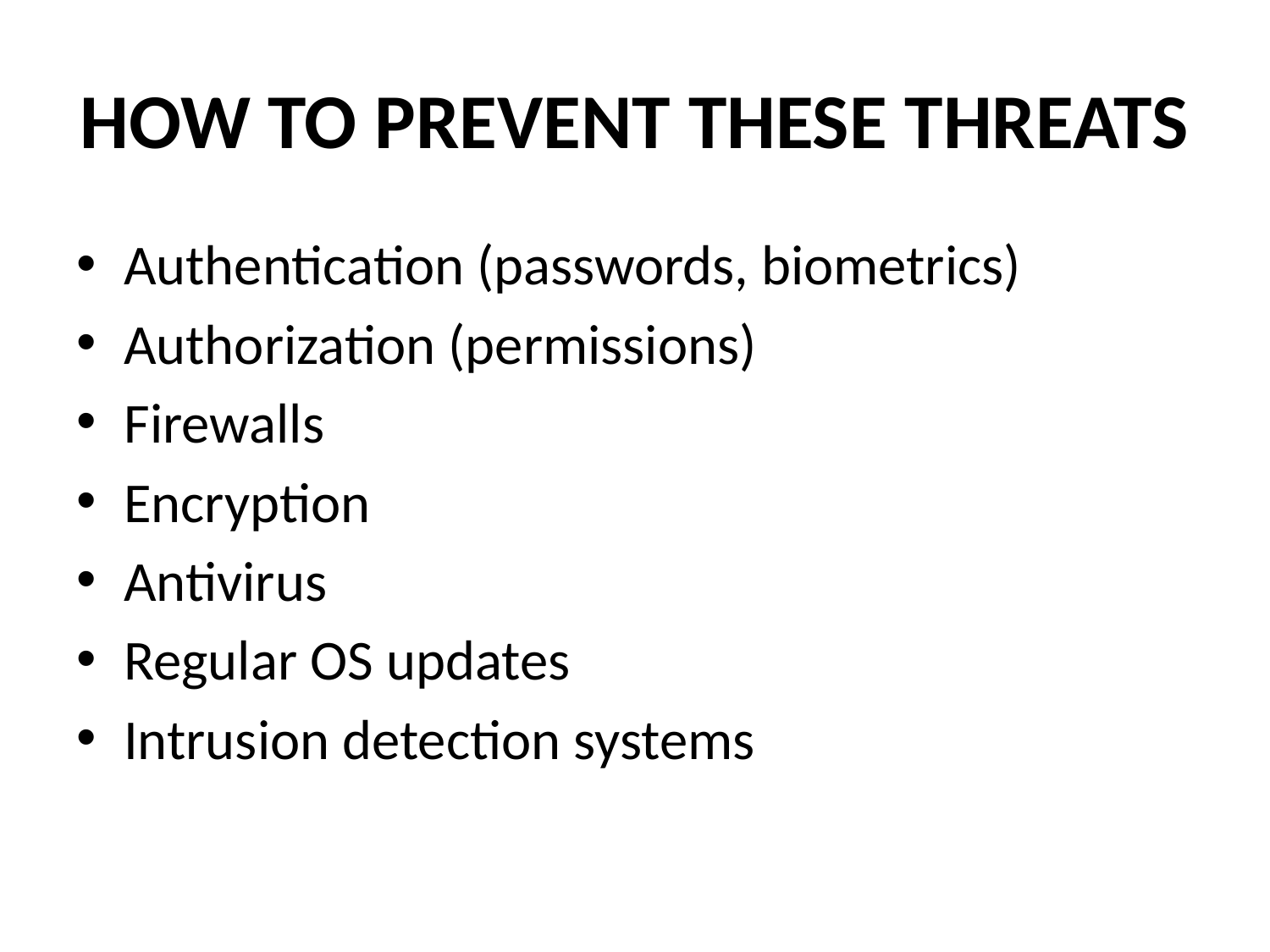

# HOW TO PREVENT THESE THREATS
Authentication (passwords, biometrics)
Authorization (permissions)
Firewalls
Encryption
Antivirus
Regular OS updates
Intrusion detection systems